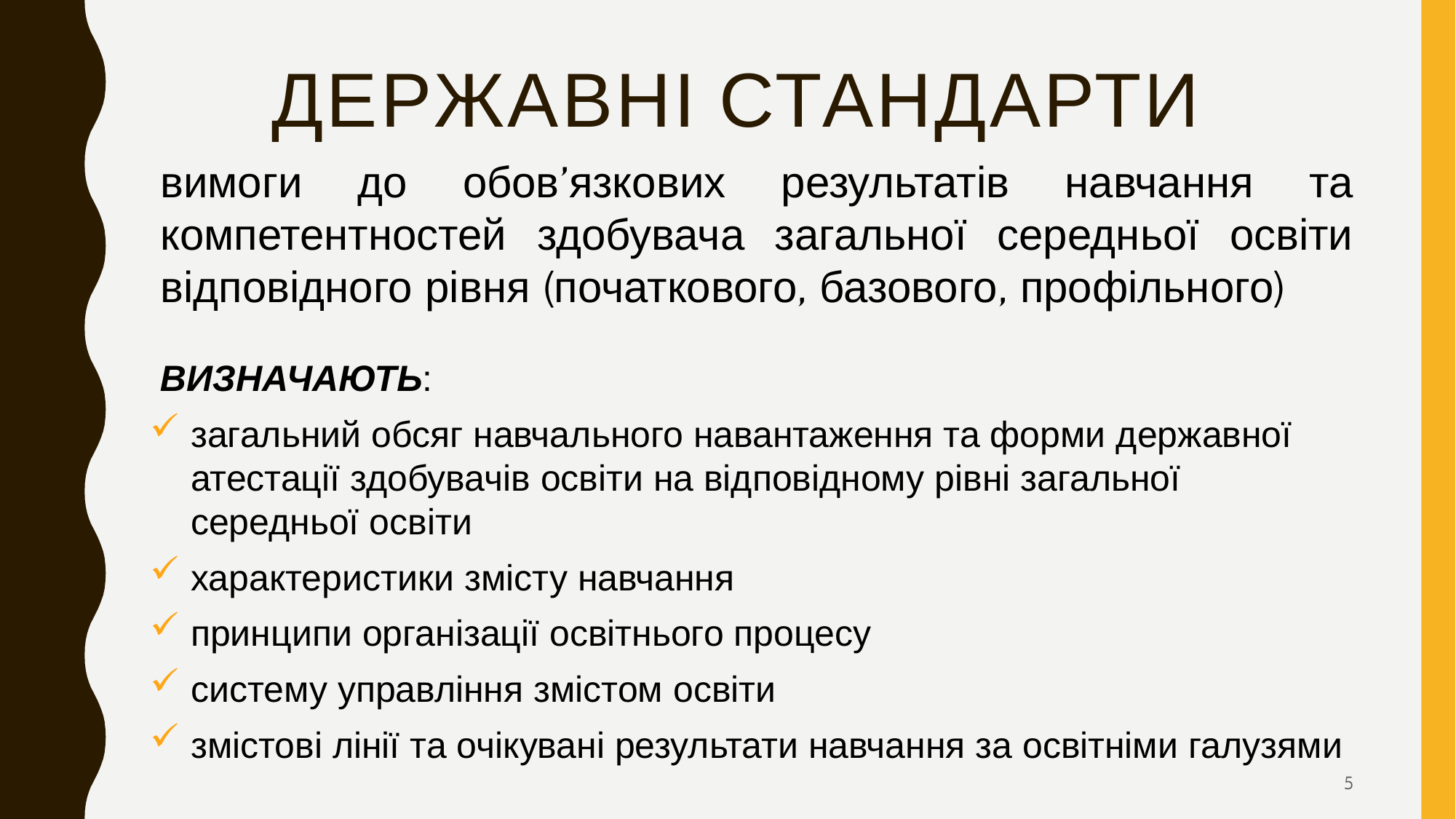

# Державні стандарти
вимоги до обов’язкових результатів навчання та компетентностей здобувача загальної середньої освіти відповідного рівня (початкового, базового, профільного)
ВИЗНАЧАЮТЬ:
загальний обсяг навчального навантаження та форми державної атестації здобувачів освіти на відповідному рівні загальної середньої освіти
характеристики змісту навчання
принципи організації освітнього процесу
систему управління змістом освіти
змістові лінії та очікувані результати навчання за освітніми галузями
5